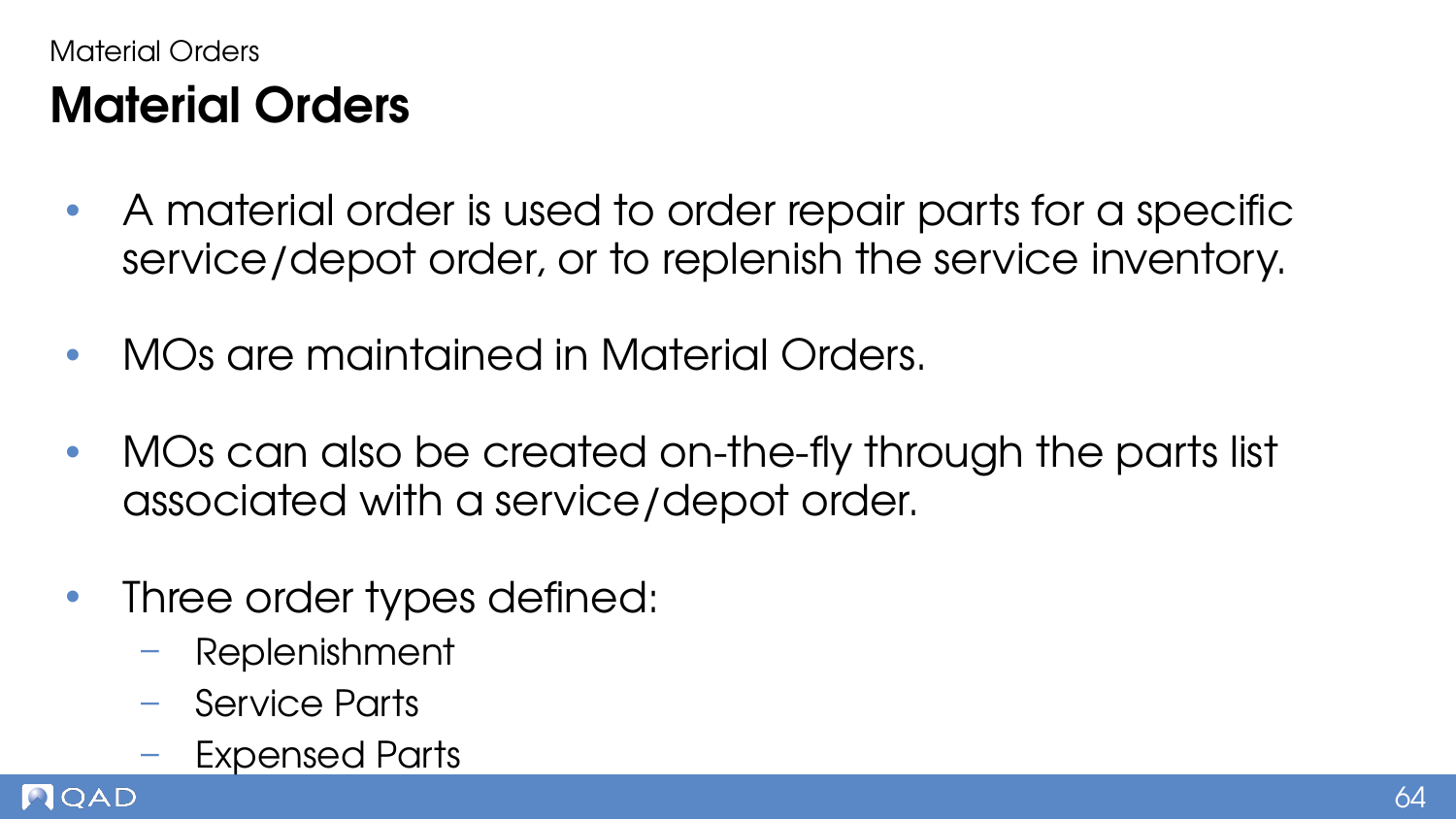

Material Orders
# Material Orders
A material order is used to order repair parts for a specific service/depot order, or to replenish the service inventory.

MOs are maintained in Material Orders.

MOs can also be created on-the-fly through the parts list associated with a service/depot order.

Three order types defined:
Replenishment
Service Parts
Expensed Parts
64